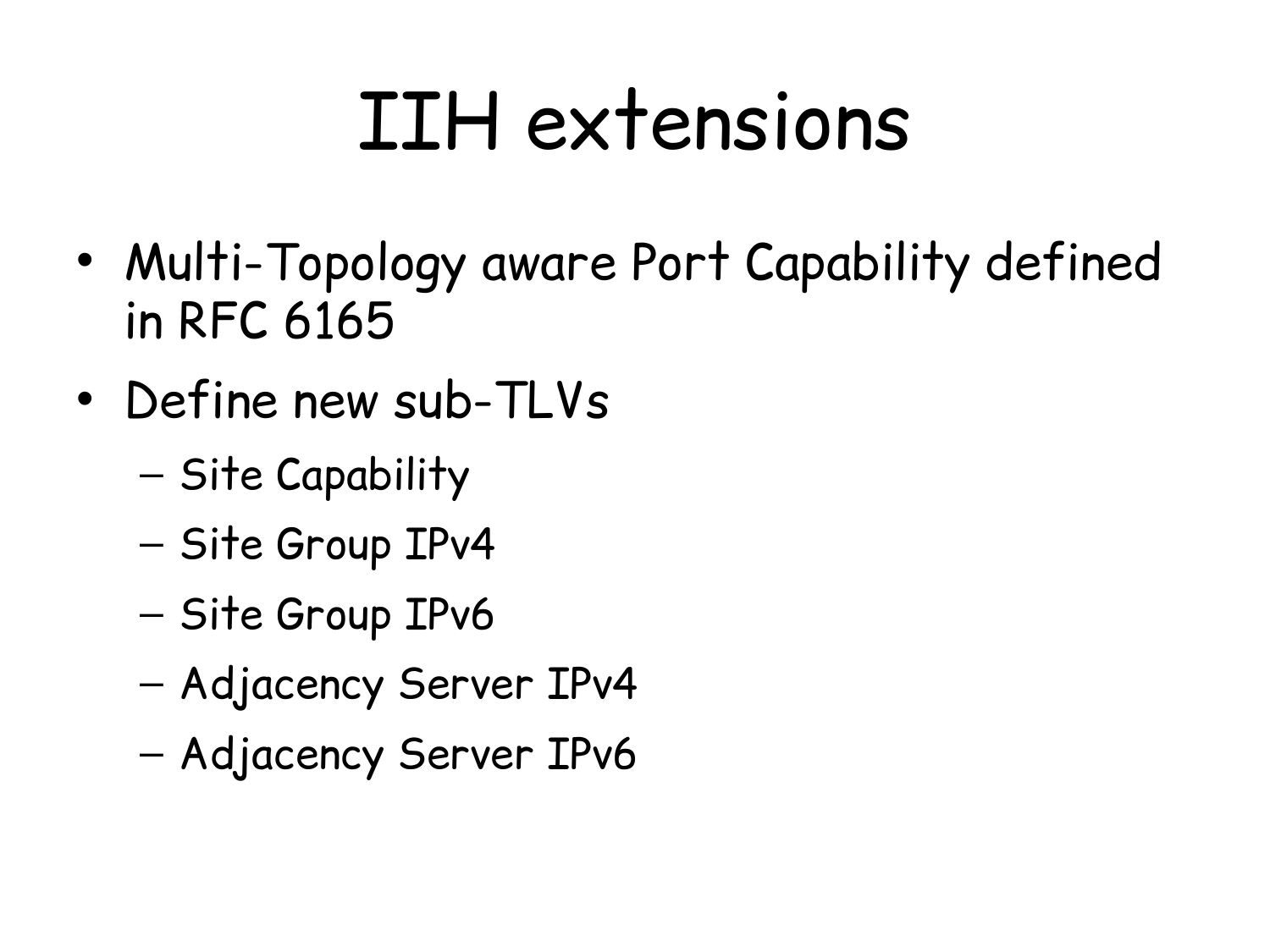

# IIH extensions
Multi-Topology aware Port Capability defined in RFC 6165
Define new sub-TLVs
Site Capability
Site Group IPv4
Site Group IPv6
Adjacency Server IPv4
Adjacency Server IPv6